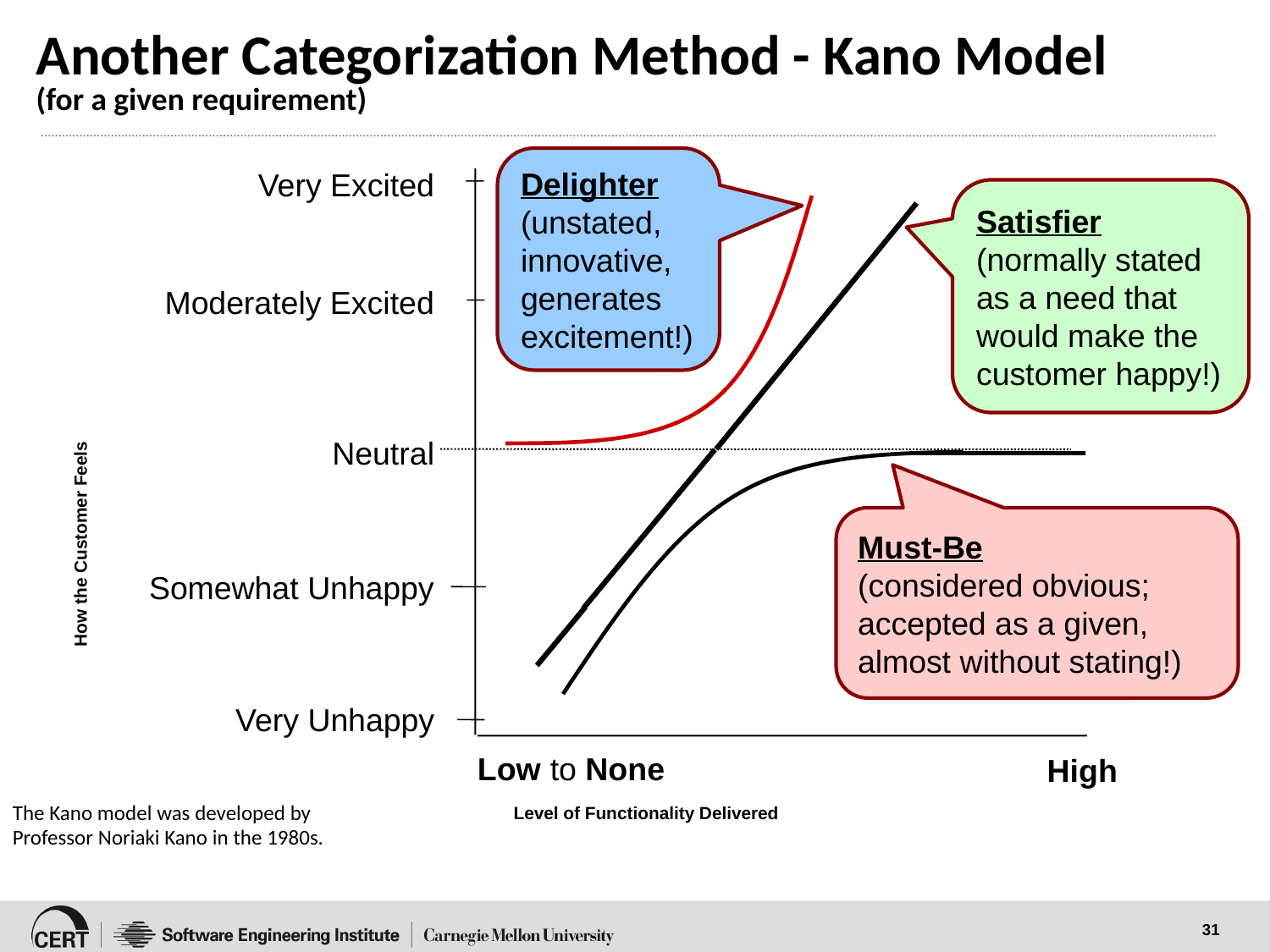

# Another Categorization Method - Kano Model (for a given requirement)
Delighter
(unstated, innovative, generates excitement!)
Very Excited

Moderately Excited

Neutral

Somewhat Unhappy

Very Unhappy

Low to None
High
Satisfier
(normally stated as a need that would make the customer happy!)
How the Customer Feels
Must-Be
(considered obvious; accepted as a given, almost without stating!)
Level of Functionality Delivered
The Kano model was developed by Professor Noriaki Kano in the 1980s.